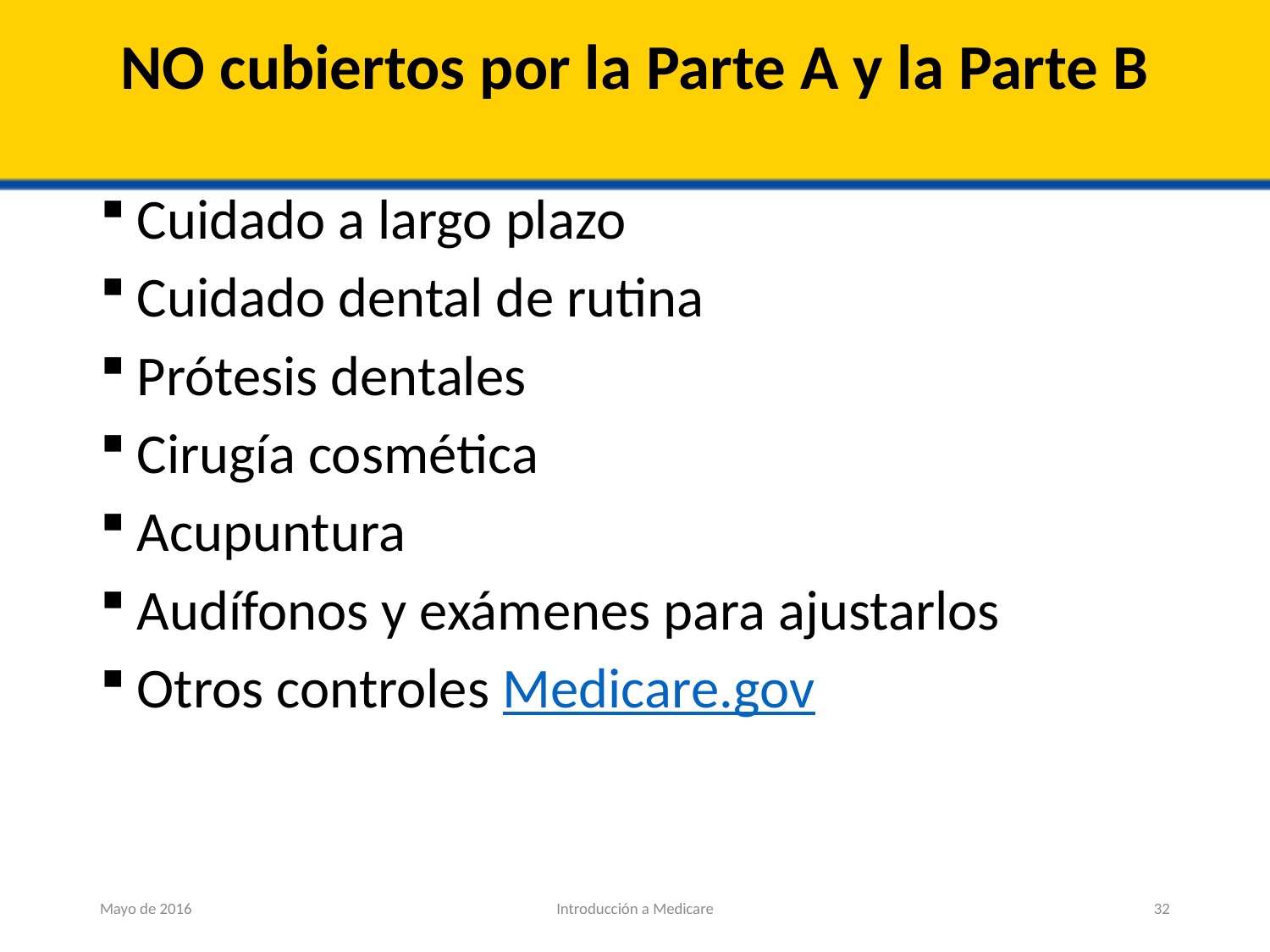

# NO cubiertos por la Parte A y la Parte B
Cuidado a largo plazo
Cuidado dental de rutina
Prótesis dentales
Cirugía cosmética
Acupuntura
Audífonos y exámenes para ajustarlos
Otros controles Medicare.gov

Mayo de 2016
Introducción a Medicare
32